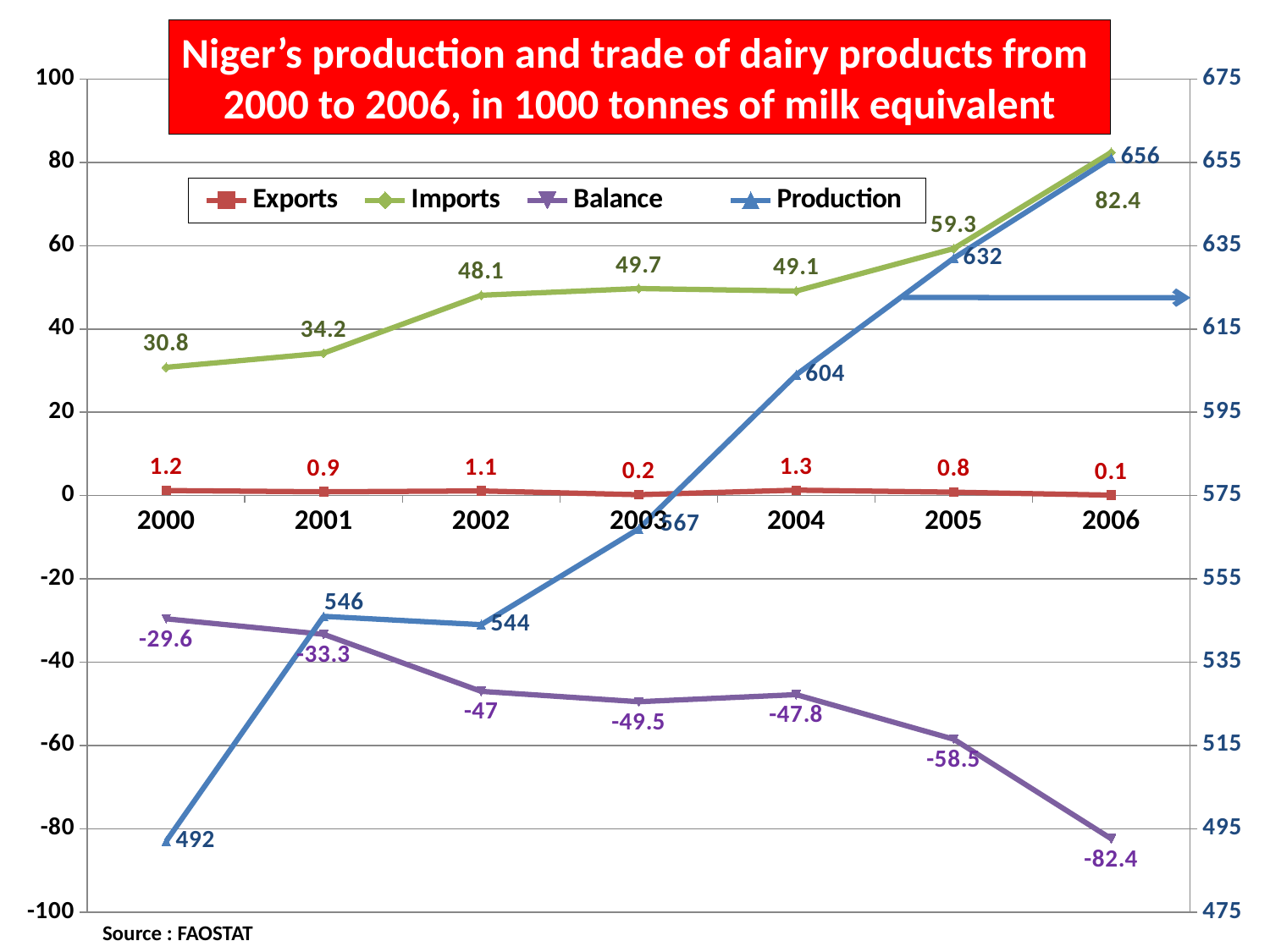

### Chart

| Category | Exports | Imports | Balance       | Production  |
|---|---|---|---|---|
| 2000 | 1.2 | 30.8 | -29.6 | 492.0 |
| 2001 | 0.9 | 34.2 | -33.300000000000004 | 546.0 |
| 2002 | 1.1 | 48.1 | -47.0 | 544.0 |
| 2003 | 0.2 | 49.7 | -49.5 | 567.0 |
| 2004 | 1.3 | 49.1 | -47.8 | 604.0 |
| 2005 | 0.8 | 59.3 | -58.5 | 632.0 |
| 2006 | 0.1 | 82.4 | -82.4 | 656.0 |
Niger’s production and trade of dairy products from
2000 to 2006, in 1000 tonnes of milk equivalent
Source : FAOSTAT